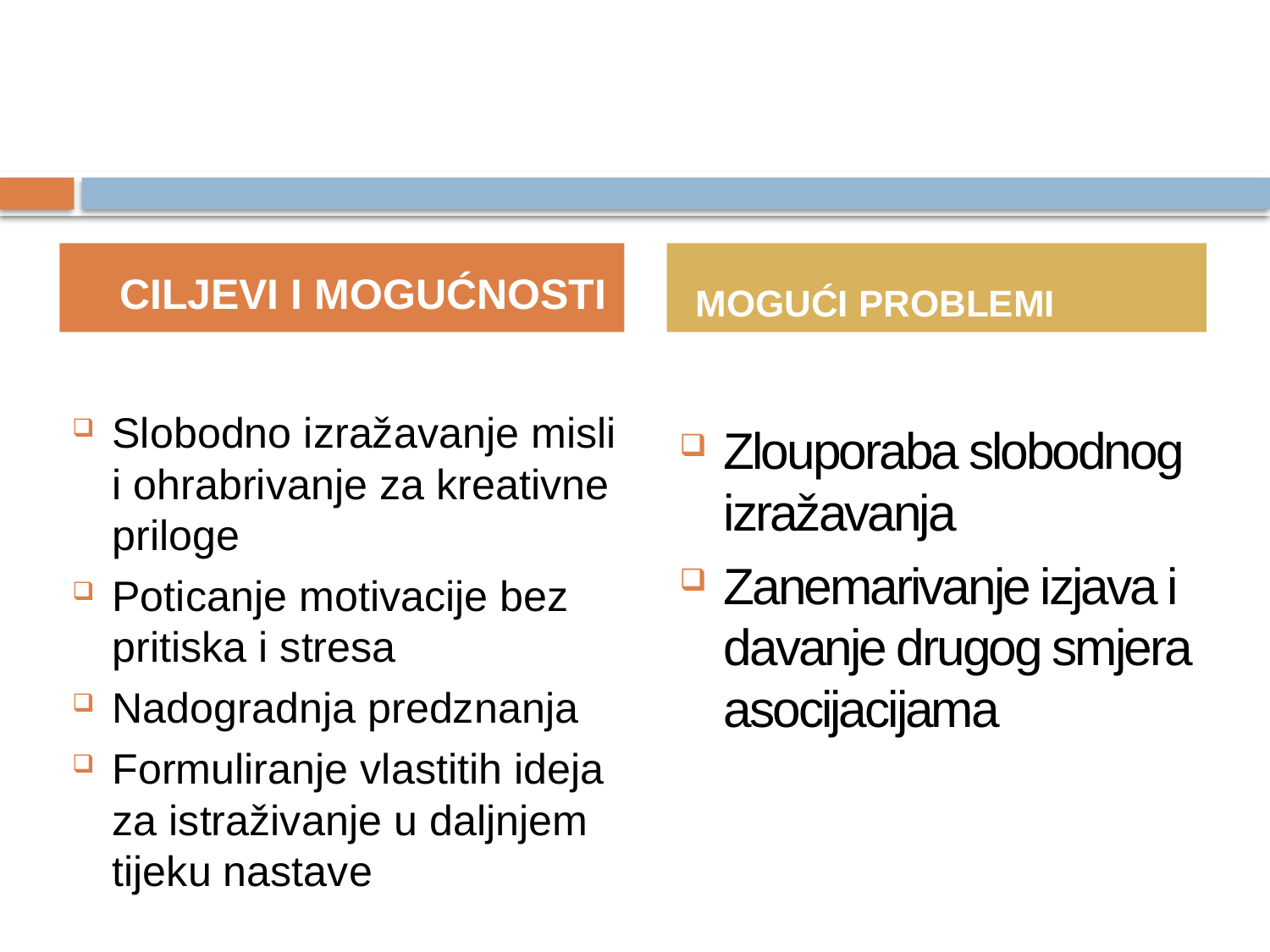

#

    CILJEVI I MOGUĆNOSTI

  MOGUĆI PROBLEMI

Slobodno izražavanje misli i ohrabrivanje za kreativne priloge
Poticanje motivacije bez pritiska i stresa
Nadogradnja predznanja
Formuliranje vlastitih ideja za istraživanje u daljnjem tijeku nastave

Zlouporaba slobodnog izražavanja
Zanemarivanje izjava i davanje drugog smjera asocijacijama